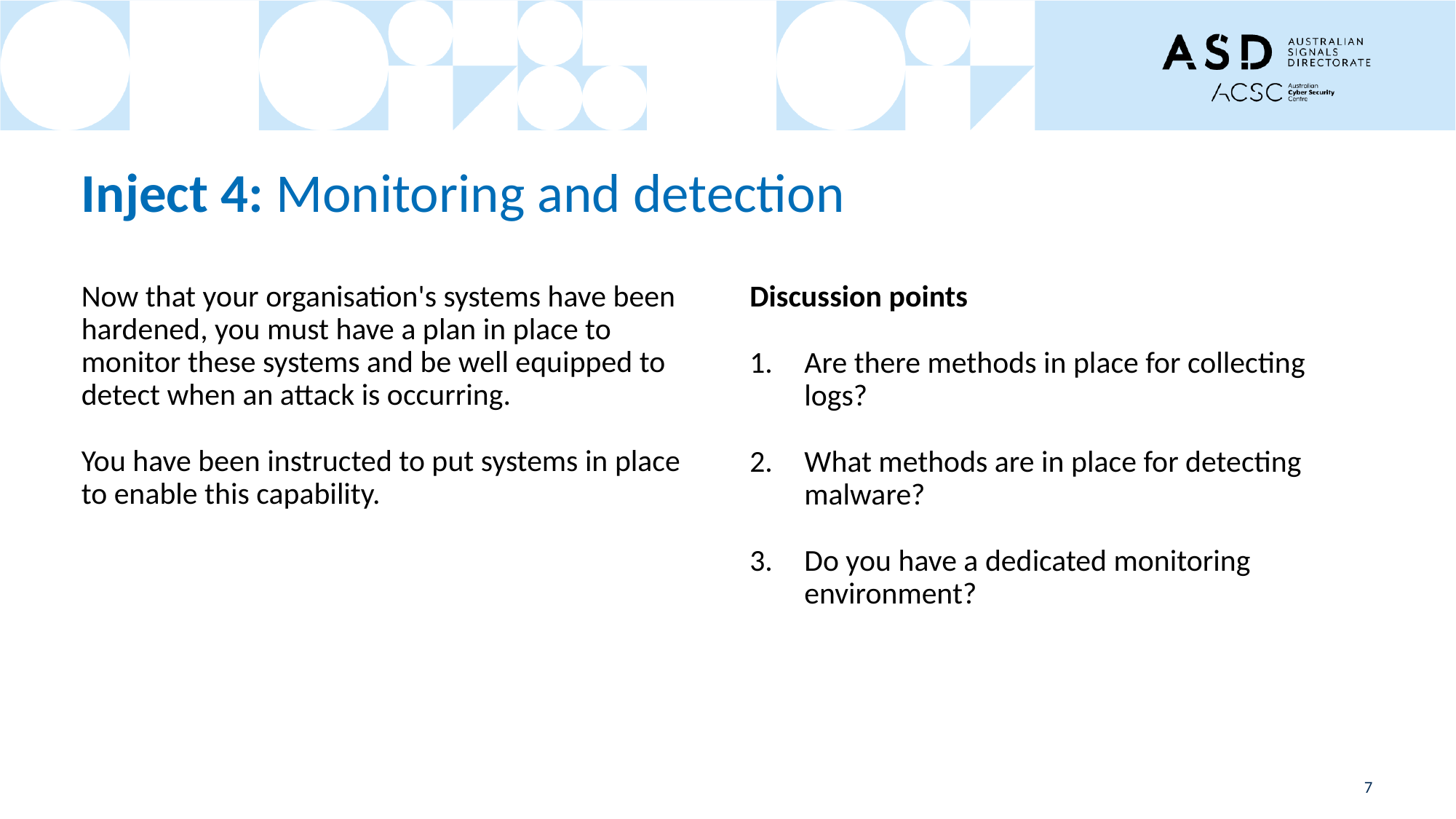

# Inject 4: Monitoring and detection
Now that your organisation's systems have been hardened, you must have a plan in place to monitor these systems and be well equipped to detect when an attack is occurring.
You have been instructed to put systems in place to enable this capability.
Discussion points
Are there methods in place for collecting logs?
What methods are in place for detecting malware?
Do you have a dedicated monitoring environment?
7